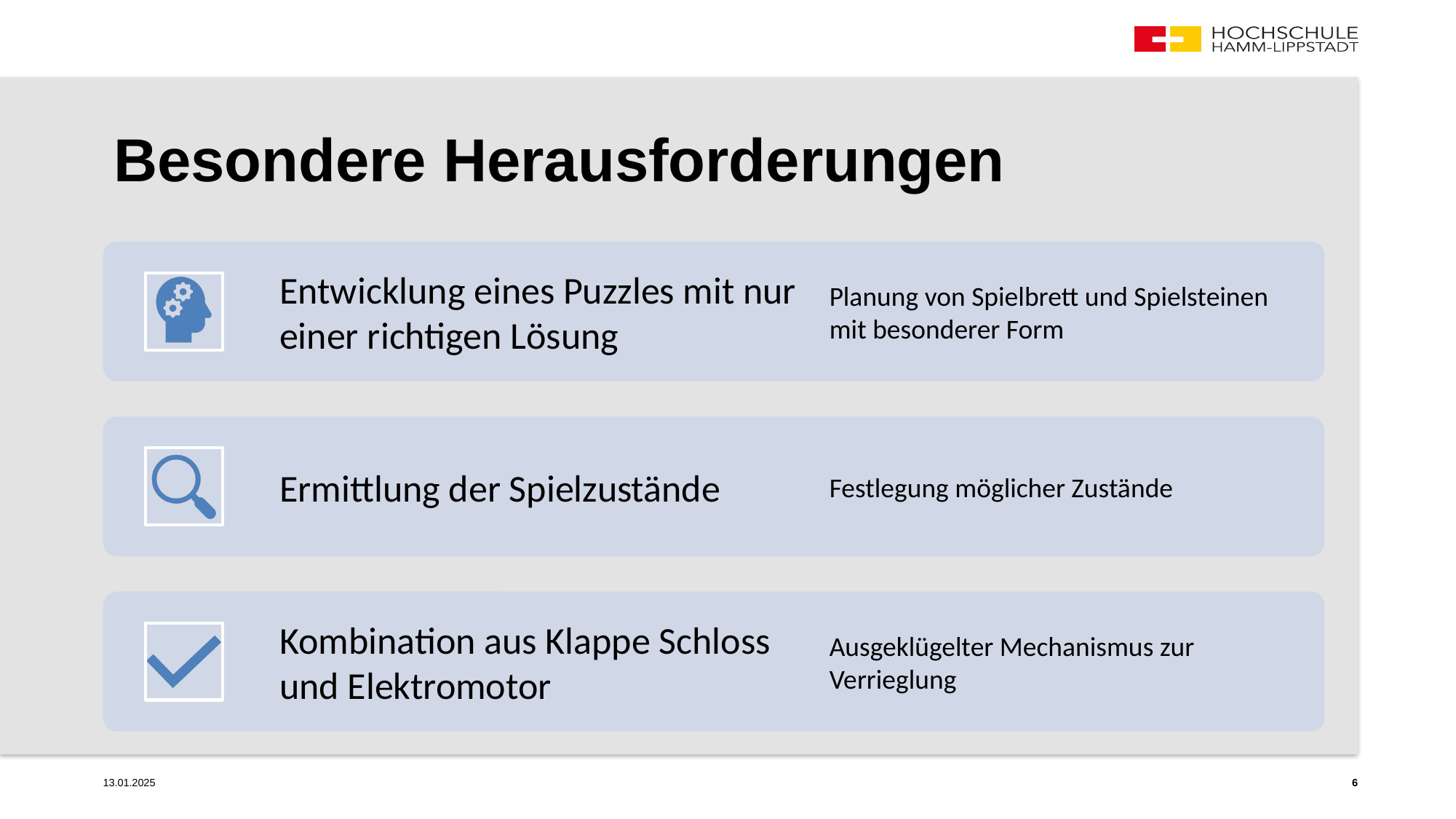

# Besondere Herausforderungen
Entwicklung eines Puzzles mit nur einer richtigen Lösung
Planung von Spielbrett und Spielsteinen mit besonderer Form
Ermittlung der Spielzustände
Festlegung möglicher Zustände
Kombination aus Klappe Schloss und Elektromotor
Ausgeklügelter Mechanismus zur Verrieglung
13.01.2025
6